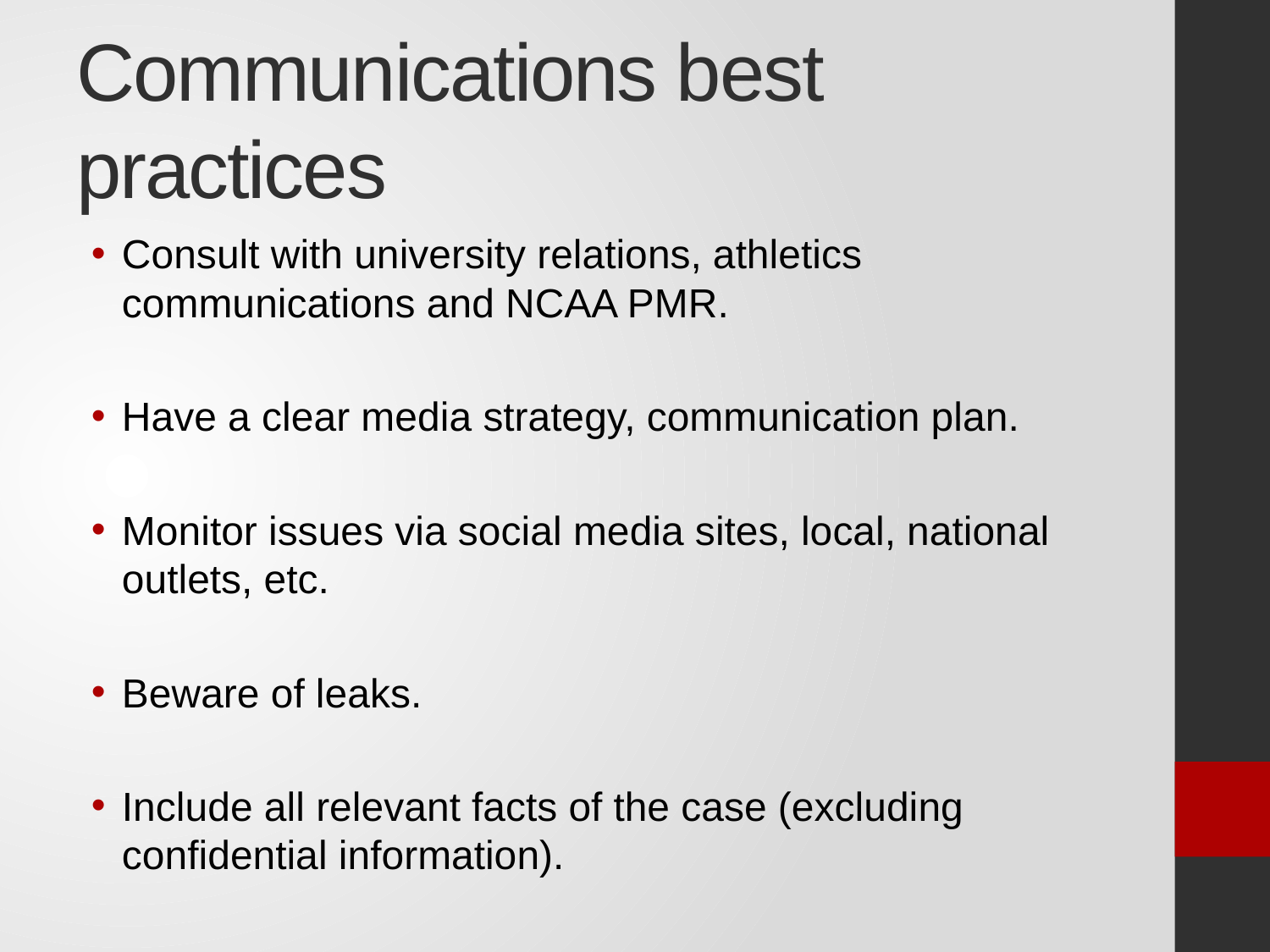

# Communications best practices
Consult with university relations, athletics communications and NCAA PMR.

Have a clear media strategy, communication plan.

Monitor issues via social media sites, local, national outlets, etc.

Beware of leaks.

Include all relevant facts of the case (excluding confidential information).